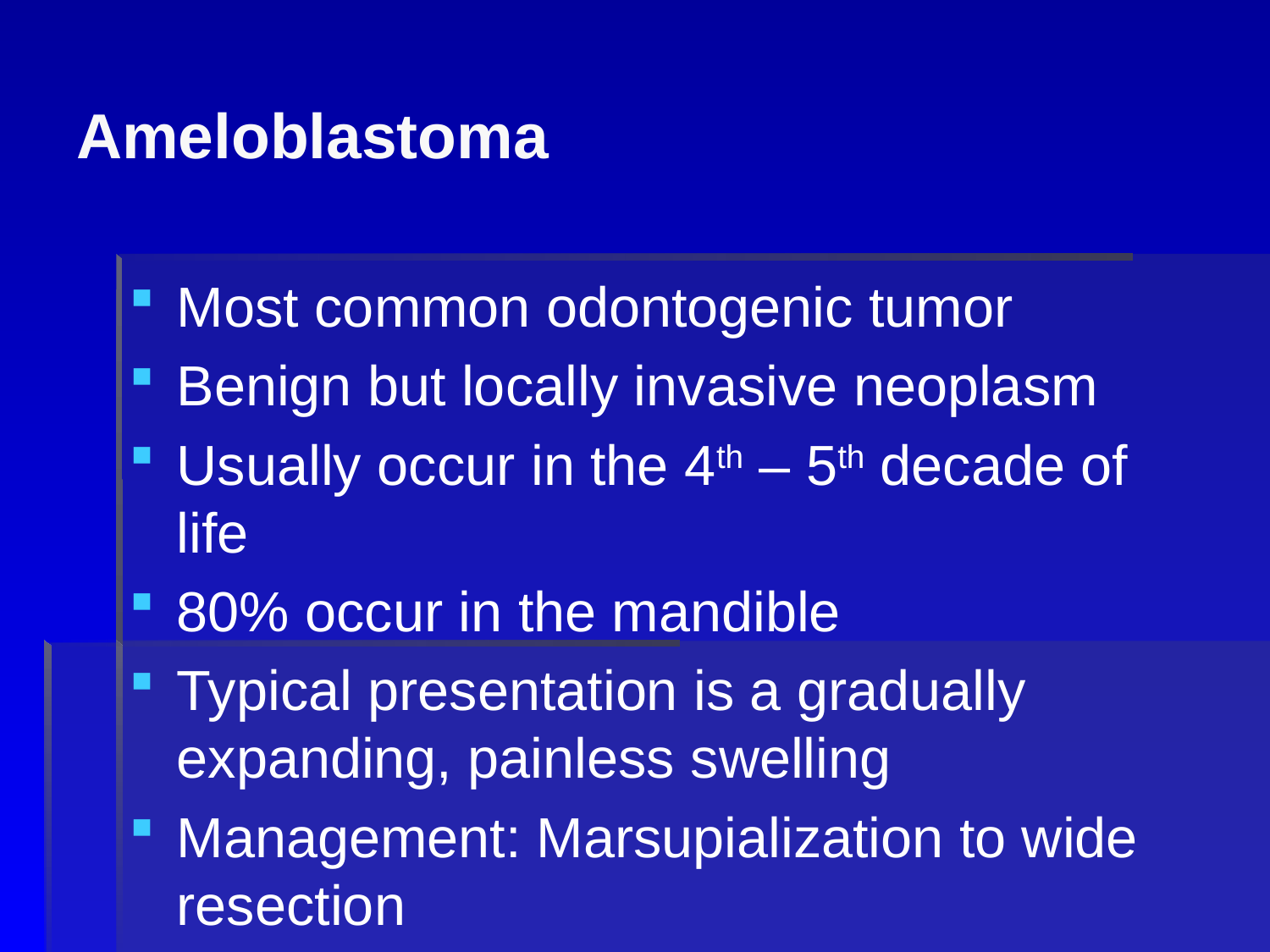

# Ameloblastoma
Most common odontogenic tumor
Benign but locally invasive neoplasm
Usually occur in the 4th – 5th decade of life
80% occur in the mandible
Typical presentation is a gradually expanding, painless swelling
Management: Marsupialization to wide resection